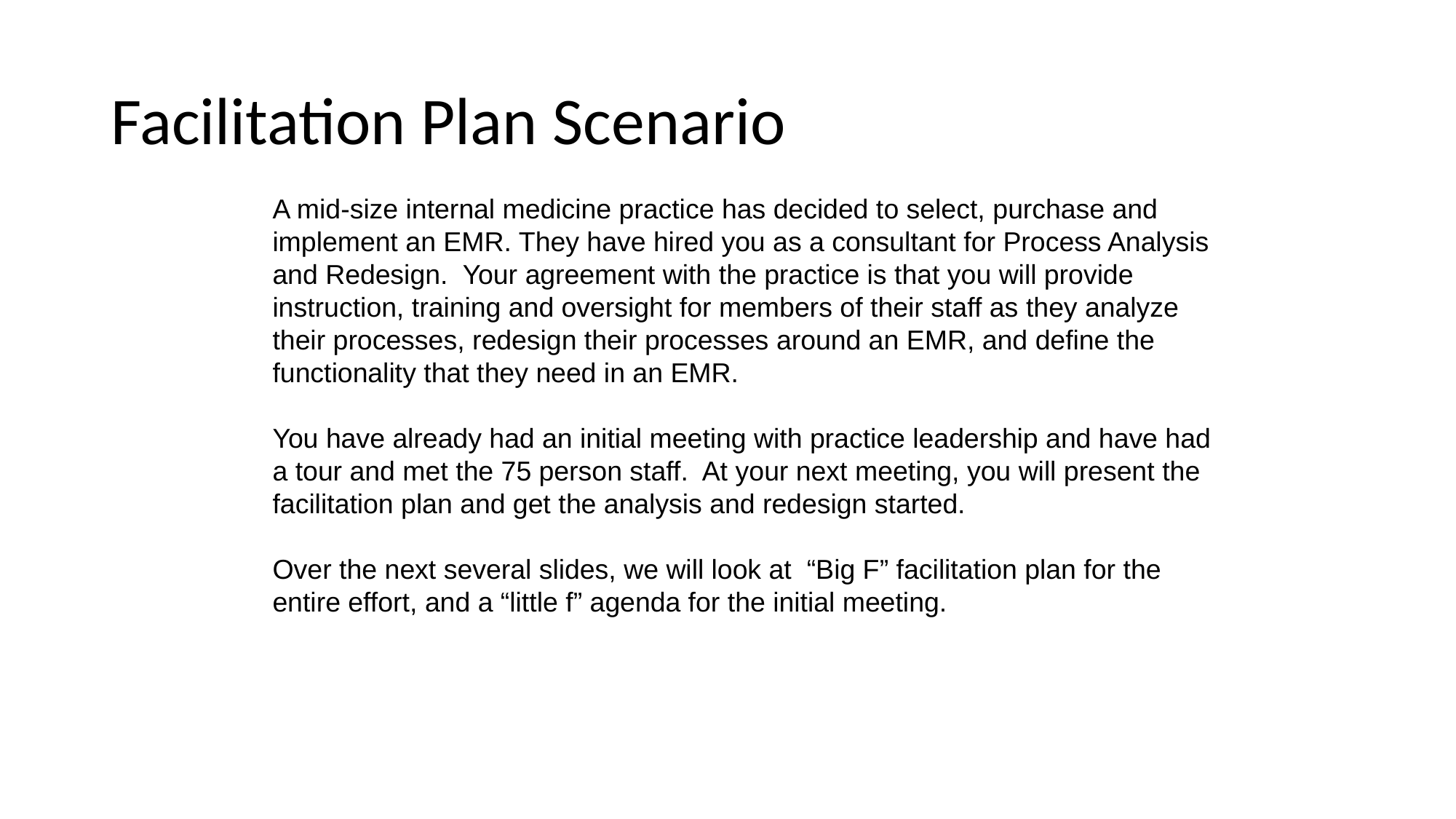

# Facilitation Plan Scenario
A mid-size internal medicine practice has decided to select, purchase and implement an EMR. They have hired you as a consultant for Process Analysis and Redesign.  Your agreement with the practice is that you will provide instruction, training and oversight for members of their staff as they analyze their processes, redesign their processes around an EMR, and define the functionality that they need in an EMR.

You have already had an initial meeting with practice leadership and have had a tour and met the 75 person staff.  At your next meeting, you will present the facilitation plan and get the analysis and redesign started.

Over the next several slides, we will look at  “Big F” facilitation plan for the entire effort, and a “little f” agenda for the initial meeting.